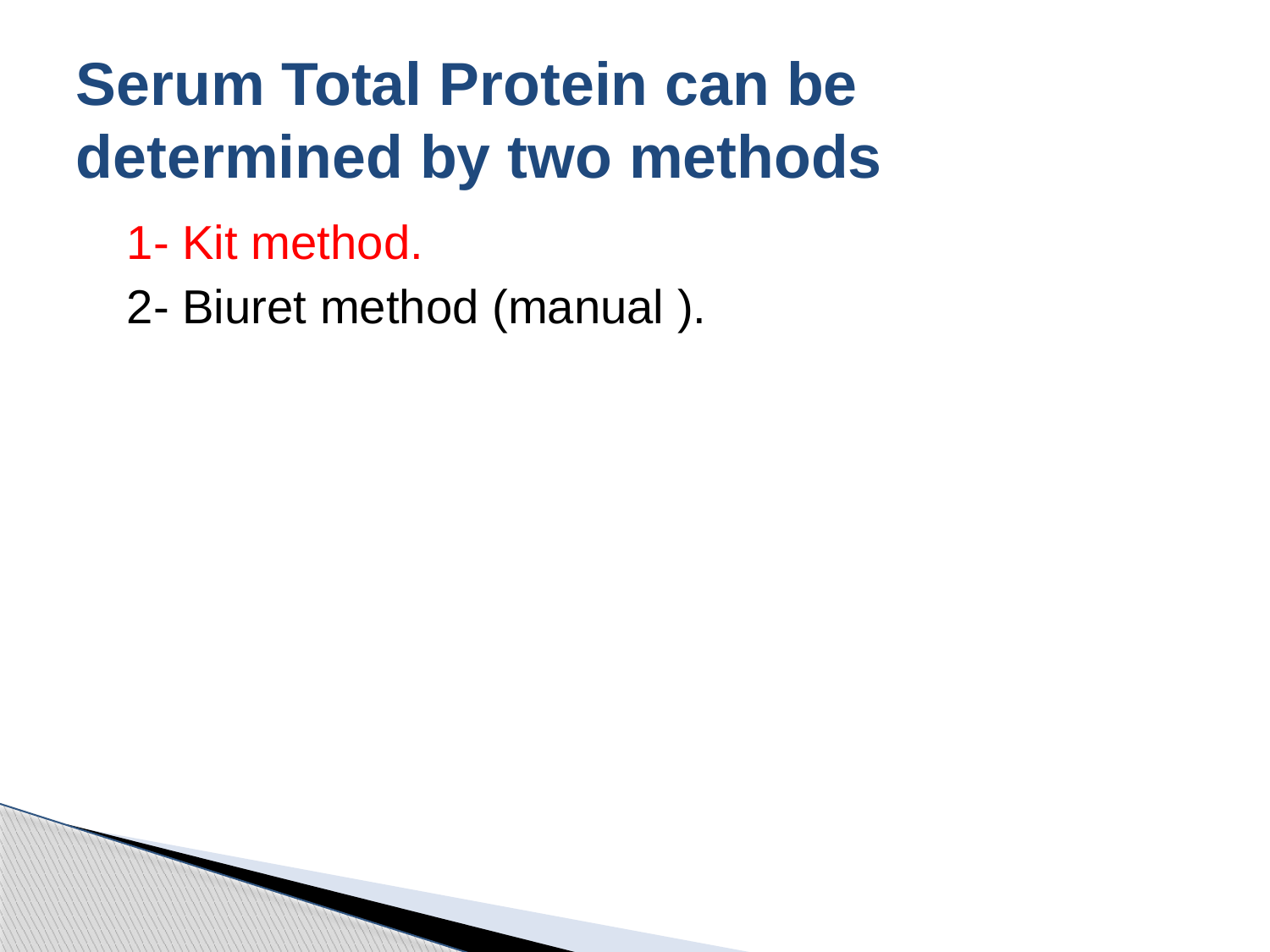

# Serum Total Protein can be determined by two methods
	1- Kit method.
	2- Biuret method (manual ).